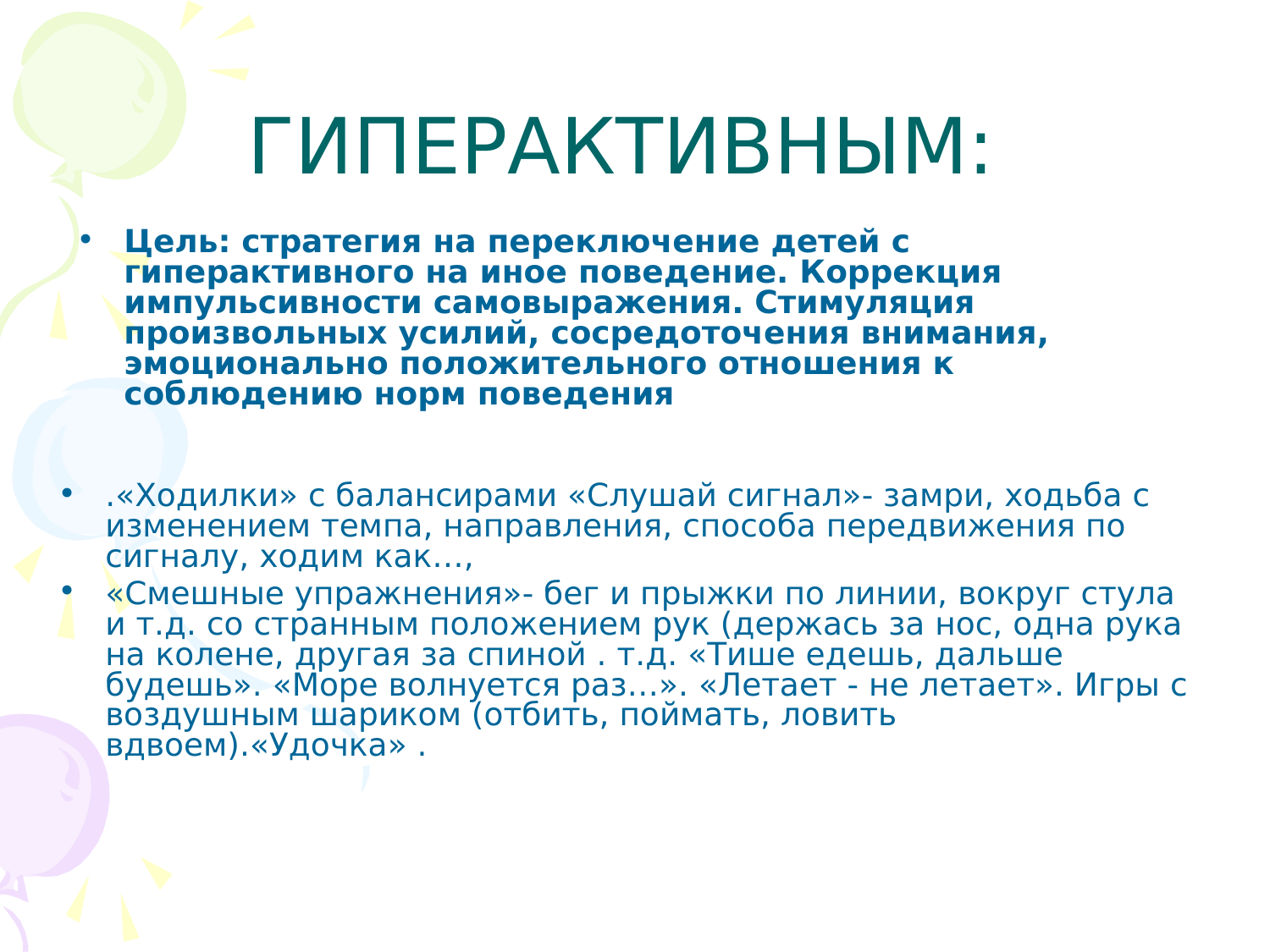

# ГИПЕРАКТИВНЫМ:
Цель: стратегия на переключение детей с гиперактивного на иное поведение. Коррекция импульсивности самовыражения. Стимуляция произвольных усилий, сосредоточения внимания, эмоционально положительного отношения к соблюдению норм поведения
.«Ходилки» с балансирами «Слушай сигнал»- замри, ходьба с изменением темпа, направления, способа передвижения по сигналу, ходим как…,
«Смешные упражнения»- бег и прыжки по линии, вокруг стула и т.д. со странным положением рук (держась за нос, одна рука на колене, другая за спиной . т.д. «Тише едешь, дальше будешь». «Море волнуется раз…». «Летает - не летает». Игры с воздушным шариком (отбить, поймать, ловить вдвоем).«Удочка» .